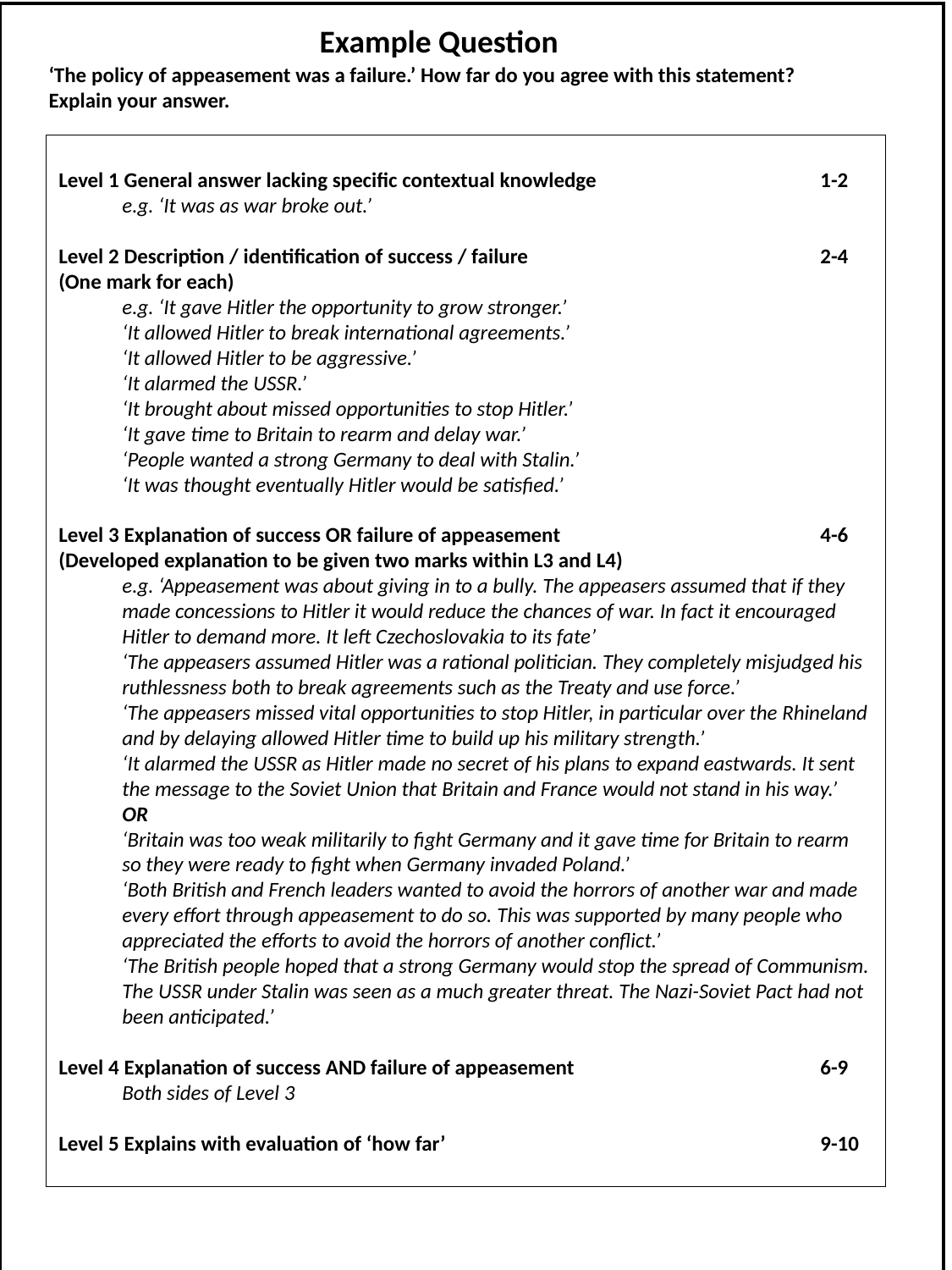

|  |  |
| --- | --- |
Example Question
‘The policy of appeasement was a failure.’ How far do you agree with this statement? Explain your answer.

Level 1 General answer lacking specific contextual knowledge 		1-2
e.g. ‘It was as war broke out.’

Level 2 Description / identification of success / failure 			2-4
(One mark for each)
e.g. ‘It gave Hitler the opportunity to grow stronger.’
‘It allowed Hitler to break international agreements.’
‘It allowed Hitler to be aggressive.’
‘It alarmed the USSR.’
‘It brought about missed opportunities to stop Hitler.’
‘It gave time to Britain to rearm and delay war.’
‘People wanted a strong Germany to deal with Stalin.’
‘It was thought eventually Hitler would be satisfied.’

Level 3 Explanation of success OR failure of appeasement 			4-6
(Developed explanation to be given two marks within L3 and L4)
e.g. ‘Appeasement was about giving in to a bully. The appeasers assumed that if they
made concessions to Hitler it would reduce the chances of war. In fact it encouraged Hitler to demand more. It left Czechoslovakia to its fate’
‘The appeasers assumed Hitler was a rational politician. They completely misjudged his
ruthlessness both to break agreements such as the Treaty and use force.’
‘The appeasers missed vital opportunities to stop Hitler, in particular over the Rhineland
and by delaying allowed Hitler time to build up his military strength.’
‘It alarmed the USSR as Hitler made no secret of his plans to expand eastwards. It sent
the message to the Soviet Union that Britain and France would not stand in his way.’
OR
‘Britain was too weak militarily to fight Germany and it gave time for Britain to rearm so they were ready to fight when Germany invaded Poland.’
‘Both British and French leaders wanted to avoid the horrors of another war and made
every effort through appeasement to do so. This was supported by many people who
appreciated the efforts to avoid the horrors of another conflict.’
‘The British people hoped that a strong Germany would stop the spread of Communism.
The USSR under Stalin was seen as a much greater threat. The Nazi-Soviet Pact had not
been anticipated.’

Level 4 Explanation of success AND failure of appeasement 		6-9
Both sides of Level 3

Level 5 Explains with evaluation of ‘how far’ 			9-10